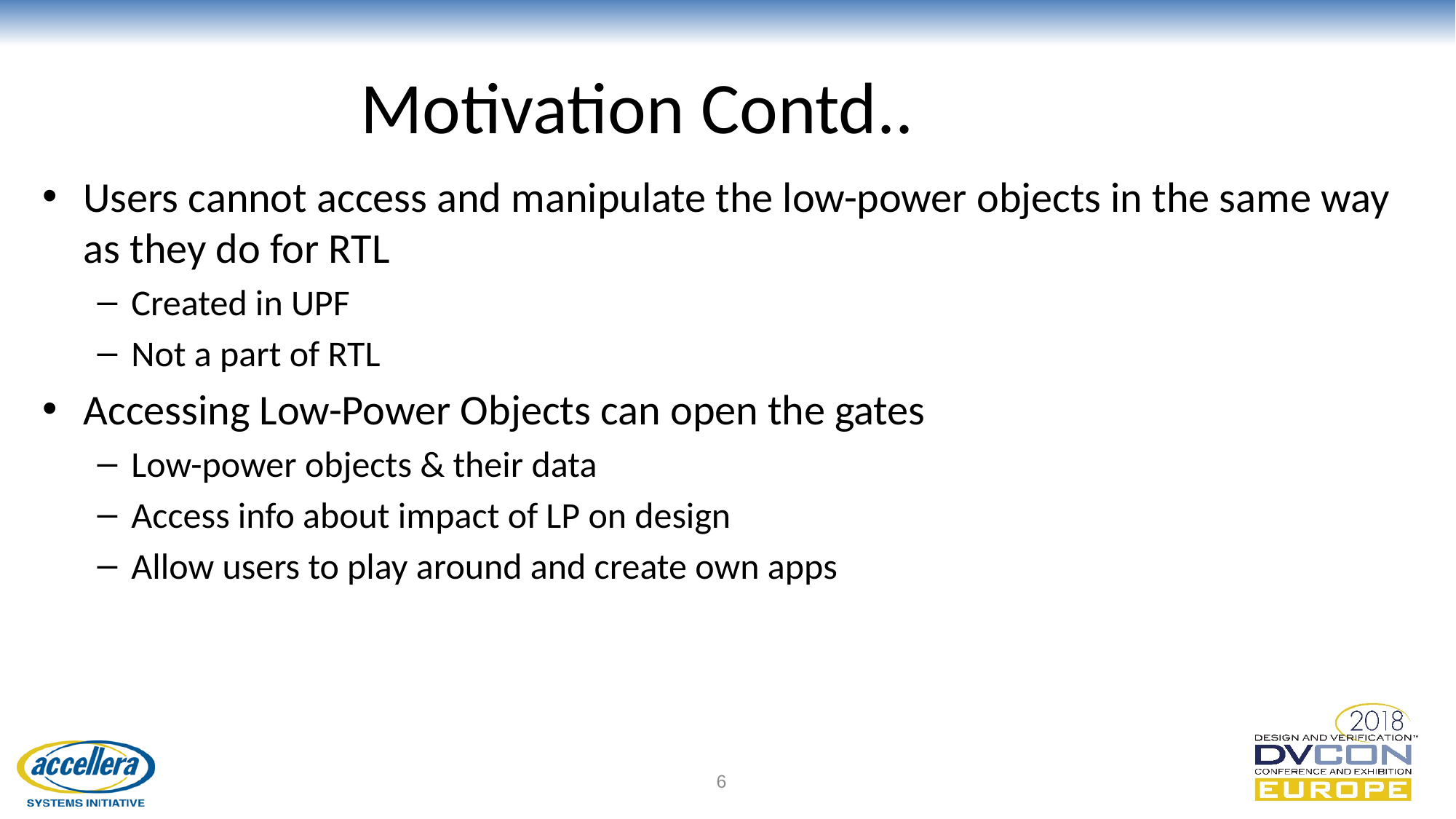

# Motivation Contd..
Users cannot access and manipulate the low-power objects in the same way as they do for RTL
Created in UPF
Not a part of RTL
Accessing Low-Power Objects can open the gates
Low-power objects & their data
Access info about impact of LP on design
Allow users to play around and create own apps
6